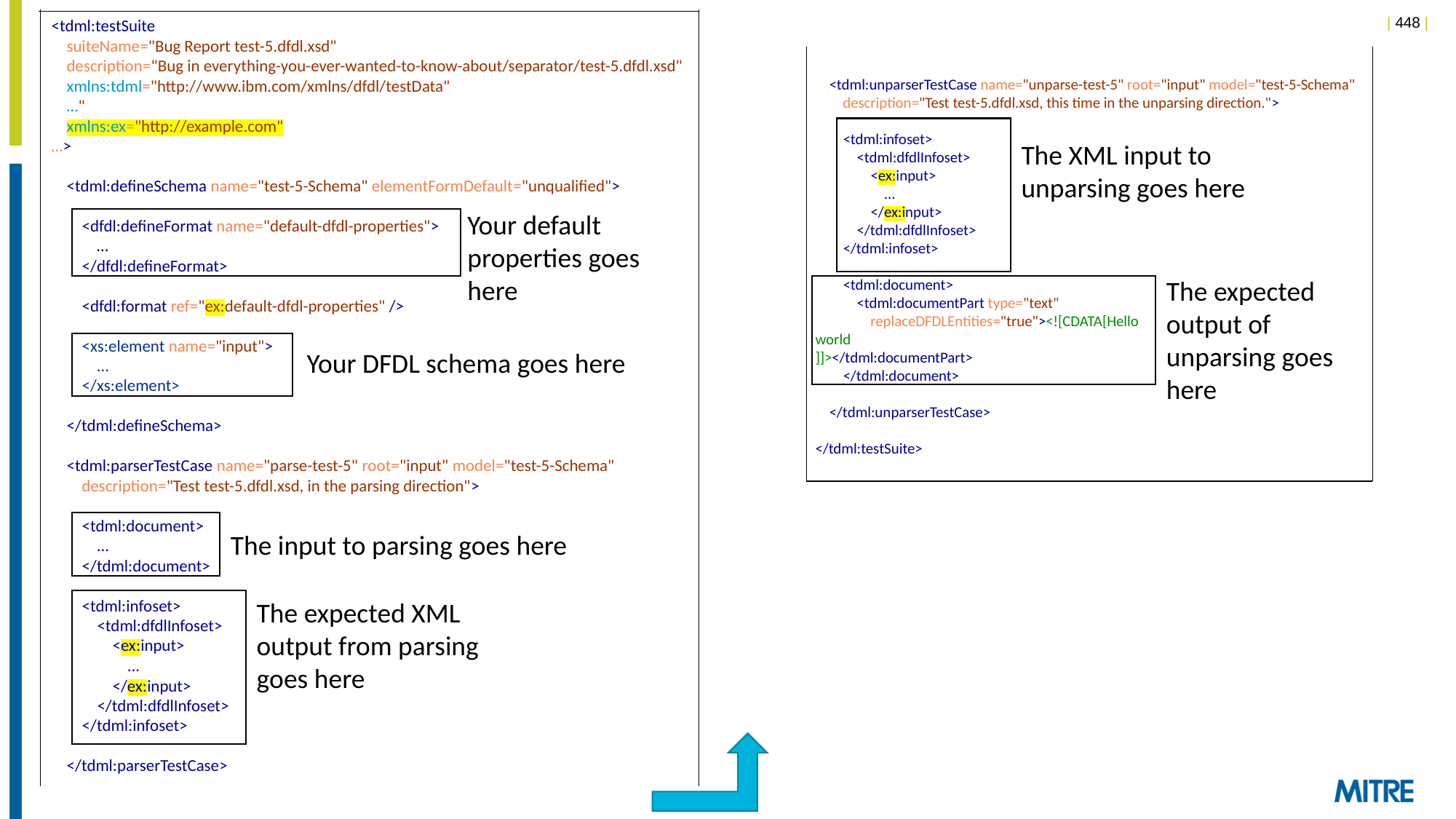

<tdml:testSuite
    suiteName="Bug Report test-5.dfdl.xsd"
    description="Bug in everything-you-ever-wanted-to-know-about/separator/test-5.dfdl.xsd"
    xmlns:tdml="http://www.ibm.com/xmlns/dfdl/testData"
    …"
    xmlns:ex="http://example.com"
…>
    <tdml:defineSchema name="test-5-Schema" elementFormDefault="unqualified">
        <dfdl:defineFormat name="default-dfdl-properties">
            …
        </dfdl:defineFormat>
        <dfdl:format ref="ex:default-dfdl-properties" />
        <xs:element name="input">
            …
        </xs:element>
    </tdml:defineSchema>
    <tdml:parserTestCase name="parse-test-5" root="input" model="test-5-Schema"
        description="Test test-5.dfdl.xsd, in the parsing direction">
        <tdml:document>
            …
        </tdml:document>
        <tdml:infoset>
            <tdml:dfdlInfoset>
                <ex:input>
                    …
                </ex:input>
            </tdml:dfdlInfoset>
        </tdml:infoset>
    </tdml:parserTestCase>
    <tdml:unparserTestCase name="unparse-test-5" root="input" model="test-5-Schema"
        description="Test test-5.dfdl.xsd, this time in the unparsing direction.">
        <tdml:infoset>
            <tdml:dfdlInfoset>
                <ex:input>
                    …
                </ex:input>
            </tdml:dfdlInfoset>
        </tdml:infoset>
        <tdml:document>
            <tdml:documentPart type="text"
                replaceDFDLEntities="true"><![CDATA[Hello
world
]]></tdml:documentPart>
        </tdml:document>
    </tdml:unparserTestCase>
</tdml:testSuite>

The XML input to unparsing goes here
Your default properties goes here

The expected output of
unparsing goes here

Your DFDL schema goes here

The input to parsing goes here

The expected XML output from parsing goes here